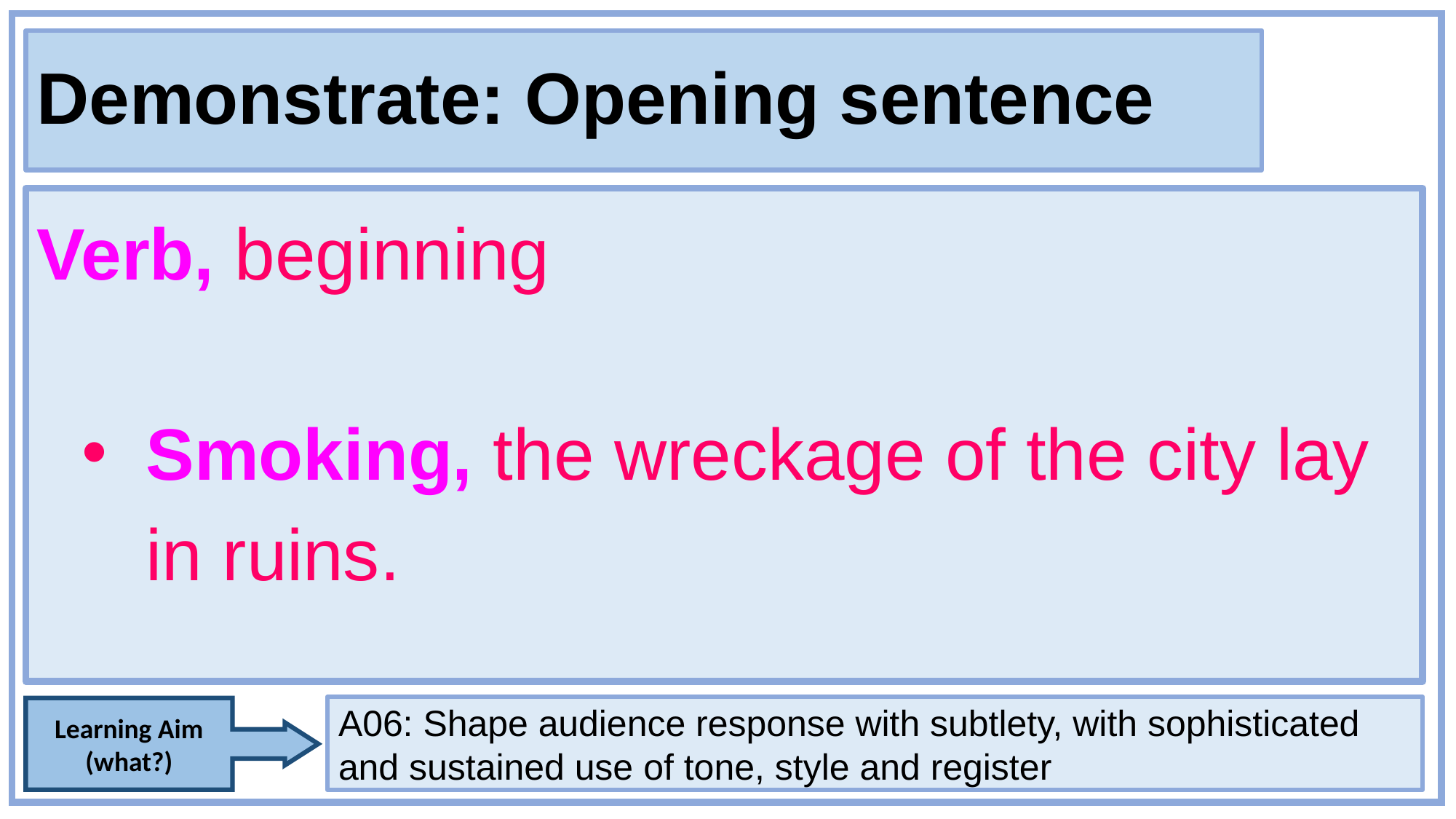

# Demonstrate: Opening sentence
Verb, beginning

Smoking, the wreckage of the city lay in ruins.

A06: Shape audience response with subtlety, with sophisticated and sustained use of tone, style and register
Learning Aim
(what?)